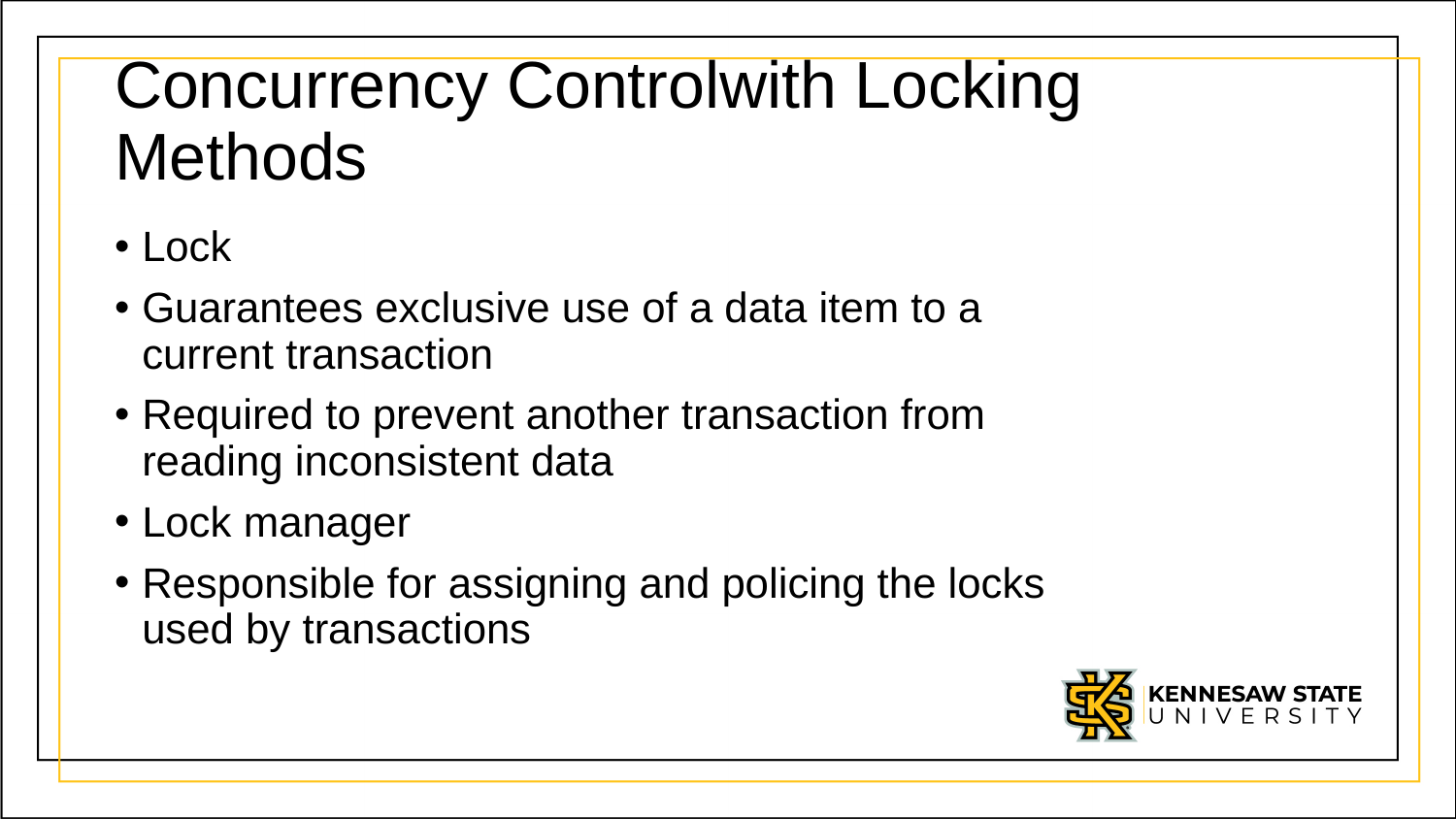

# Concurrency Controlwith Locking Methods
Lock
Guarantees exclusive use of a data item to a
current transaction
Required to prevent another transaction from
reading inconsistent data
Lock manager
Responsible for assigning and policing the locks
used by transactions